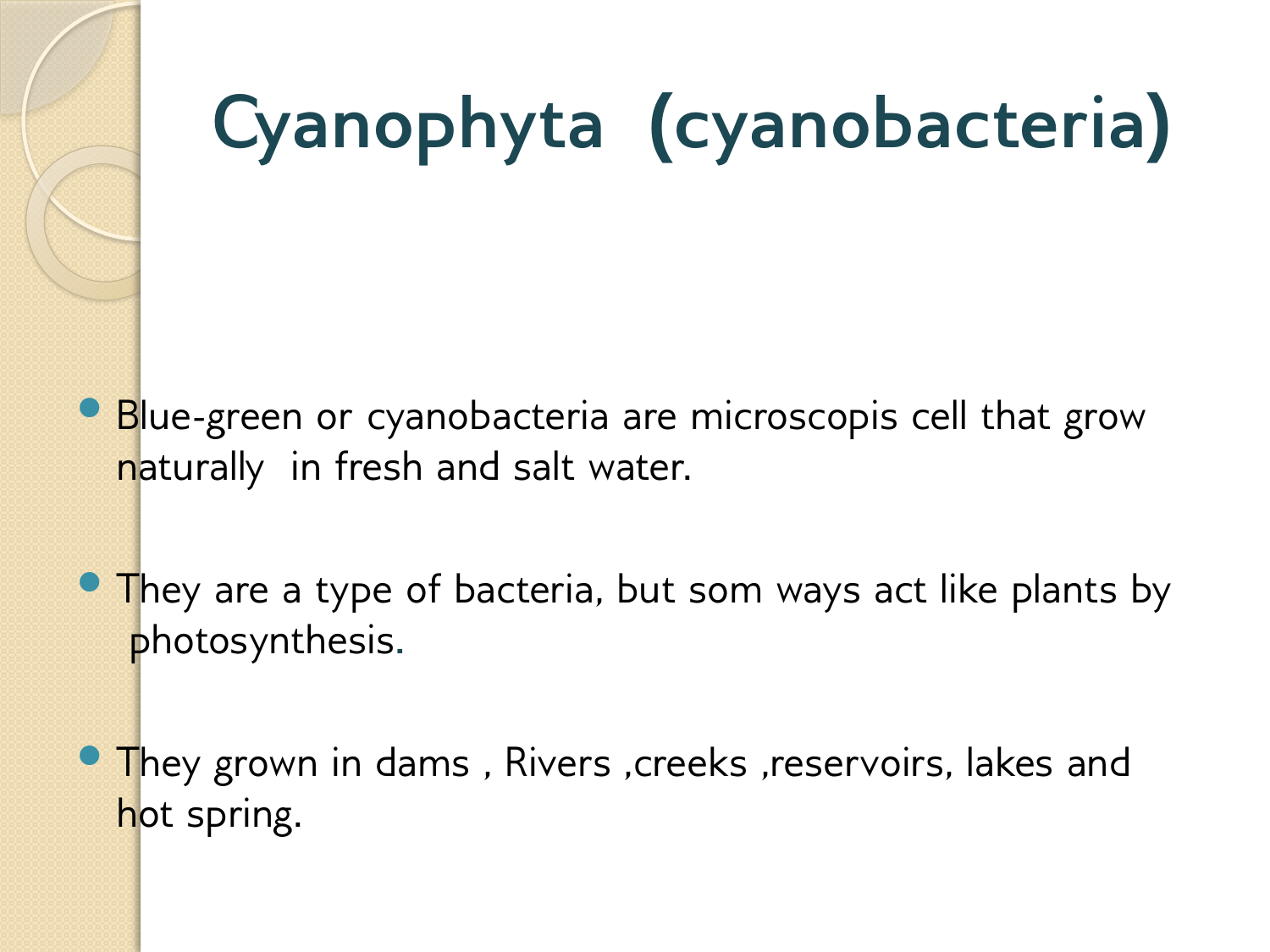

# (cyanobacteria)  Cyanophyta
Blue-green or cyanobacteria are microscopis cell that grow naturally  in fresh and salt water.

They are a type of bacteria, but som ways act like plants by  photosynthesis.

They grown in dams , Rivers ,creeks ,reservoirs, lakes and hot spring.